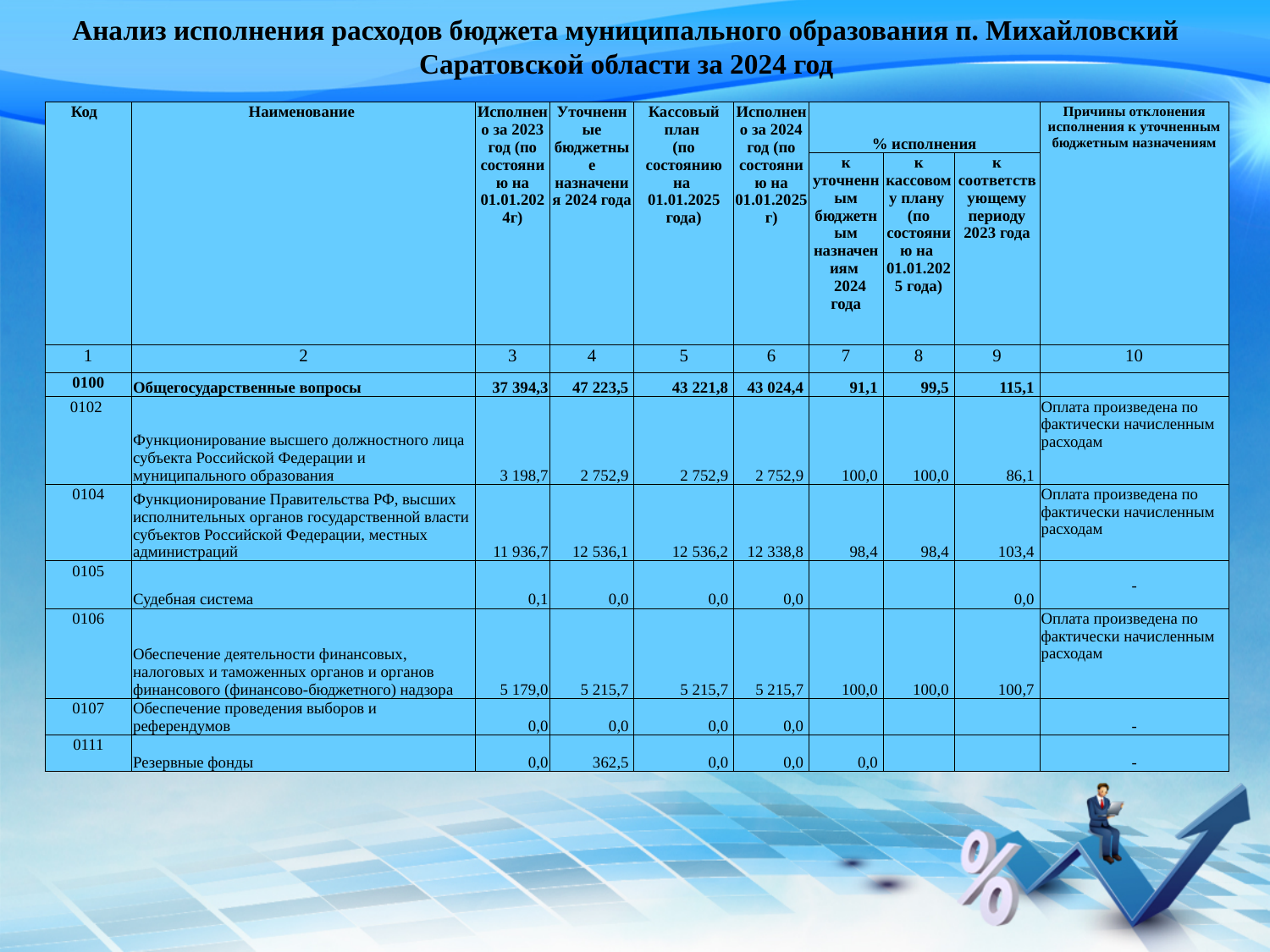

# Анализ исполнения расходов бюджета муниципального образования п. Михайловский Саратовской области за 2024 год
| Код | Наименование | Исполнено за 2023 год (по состоянию на 01.01.2024г) | Уточненные бюджетные назначения 2024 года | Кассовый план (по состоянию на 01.01.2025 года) | Исполнено за 2024 год (по состоянию на 01.01.2025г) | % исполнения |  |  | Причины отклонения исполнения к уточненным бюджетным назначениям |
| --- | --- | --- | --- | --- | --- | --- | --- | --- | --- |
|  |  |  |  |  |  | к уточненным бюджетным назначениям 2024 года | к кассовому плану (по состоянию на 01.01.2025 года) | к соответствующему периоду 2023 года |  |
| 1 | 2 | 3 | 4 | 5 | 6 | 7 | 8 | 9 | 10 |
| 0100 | Общегосударственные вопросы | 37 394,3 | 47 223,5 | 43 221,8 | 43 024,4 | 91,1 | 99,5 | 115,1 |  |
| 0102 | Функционирование высшего должностного лица субъекта Российской Федерации и муниципального образования | 3 198,7 | 2 752,9 | 2 752,9 | 2 752,9 | 100,0 | 100,0 | 86,1 | Оплата произведена по фактически начисленным расходам |
| 0104 | Функционирование Правительства РФ, высших исполнительных органов государственной власти субъектов Российской Федерации, местных администраций | 11 936,7 | 12 536,1 | 12 536,2 | 12 338,8 | 98,4 | 98,4 | 103,4 | Оплата произведена по фактически начисленным расходам |
| 0105 | Судебная система | 0,1 | 0,0 | 0,0 | 0,0 |  |  | 0,0 | - |
| 0106 | Обеспечение деятельности финансовых, налоговых и таможенных органов и органов финансового (финансово-бюджетного) надзора | 5 179,0 | 5 215,7 | 5 215,7 | 5 215,7 | 100,0 | 100,0 | 100,7 | Оплата произведена по фактически начисленным расходам |
| 0107 | Обеспечение проведения выборов и референдумов | 0,0 | 0,0 | 0,0 | 0,0 |  |  |  | - |
| 0111 | Резервные фонды | 0,0 | 362,5 | 0,0 | 0,0 | 0,0 |  |  | - |